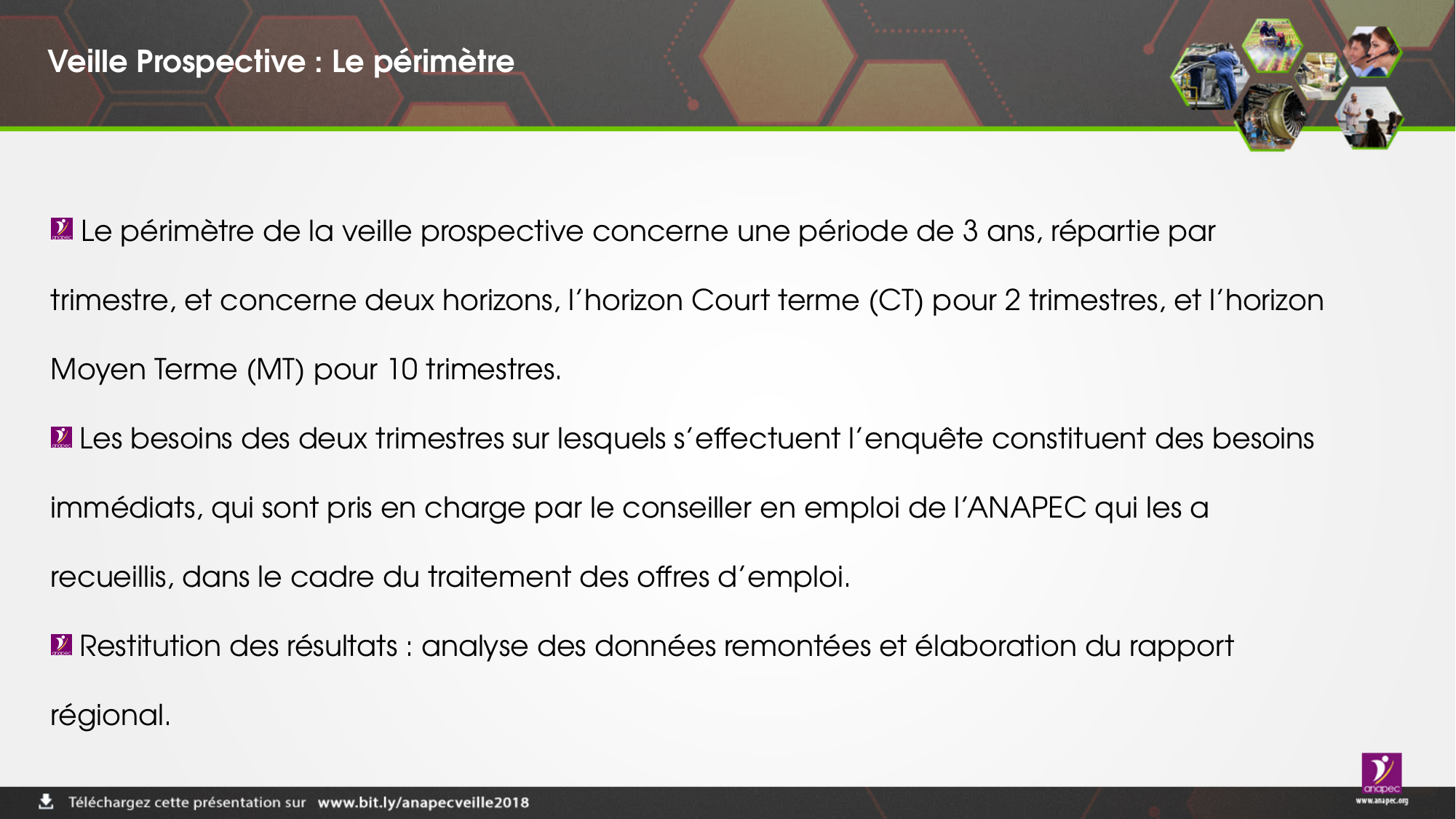

# Veille Prospective : Le périmètre
 Le périmètre de la veille prospective concerne une période de 3 ans, répartie par trimestre, et concerne deux horizons, l’horizon Court terme (CT) pour 2 trimestres, et l’horizon Moyen Terme (MT) pour 10 trimestres.
 Les besoins des deux trimestres sur lesquels s’effectuent l’enquête constituent des besoins immédiats, qui sont pris en charge par le conseiller en emploi de l’ANAPEC qui les a recueillis, dans le cadre du traitement des offres d’emploi.
 Restitution des résultats : analyse des données remontées et élaboration du rapport régional.